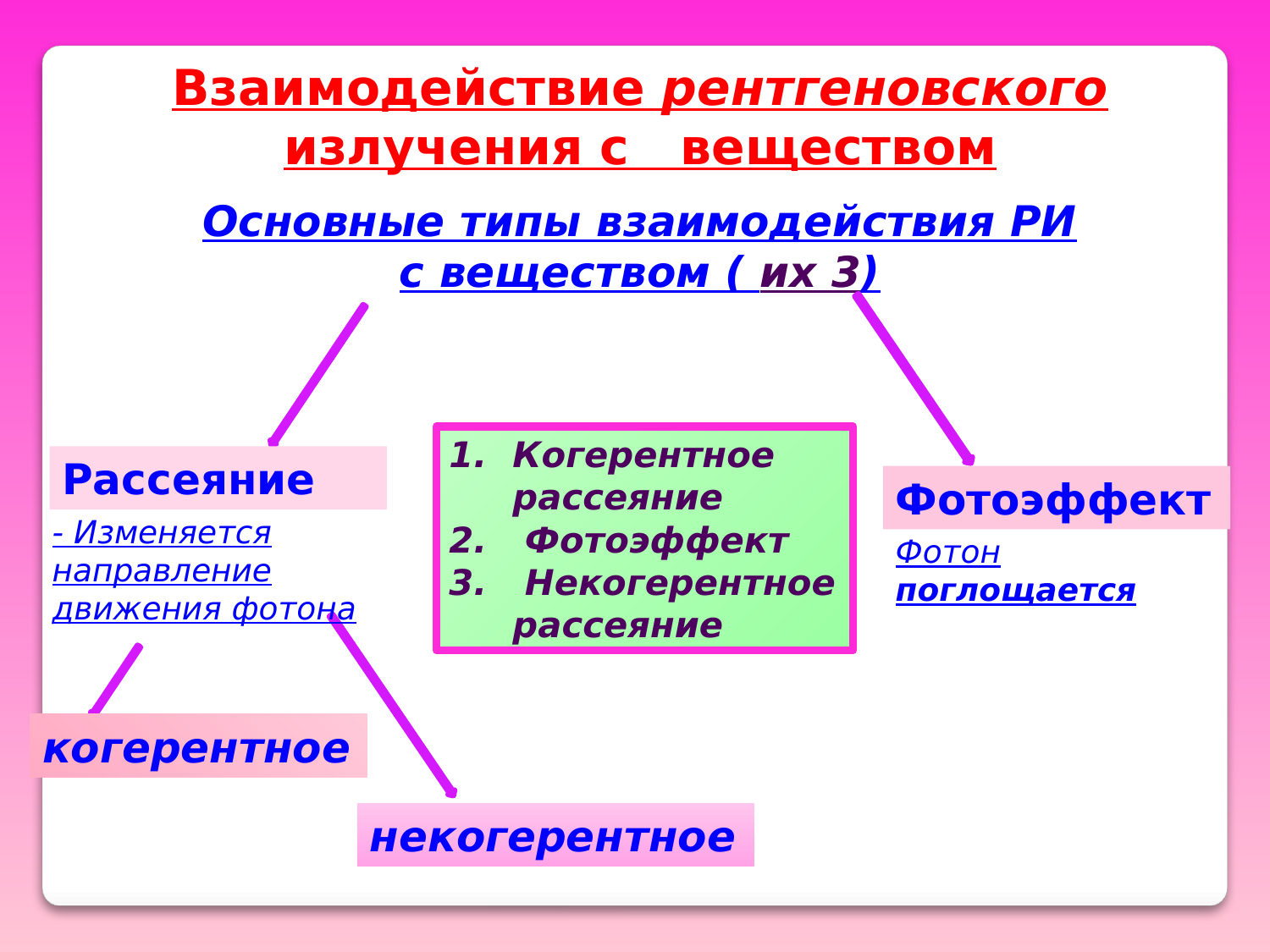

Взаимодействие рентгеновского излучения с   веществом
Основные типы взаимодействия РИ с веществом ( их 3)

Когерентное рассеяние
 Фотоэффект
 Некогерентное рассеяние
Рассеяние
Фотоэффект
- Изменяется направление движения фотона
Фотон поглощается

когерентное
некогерентное